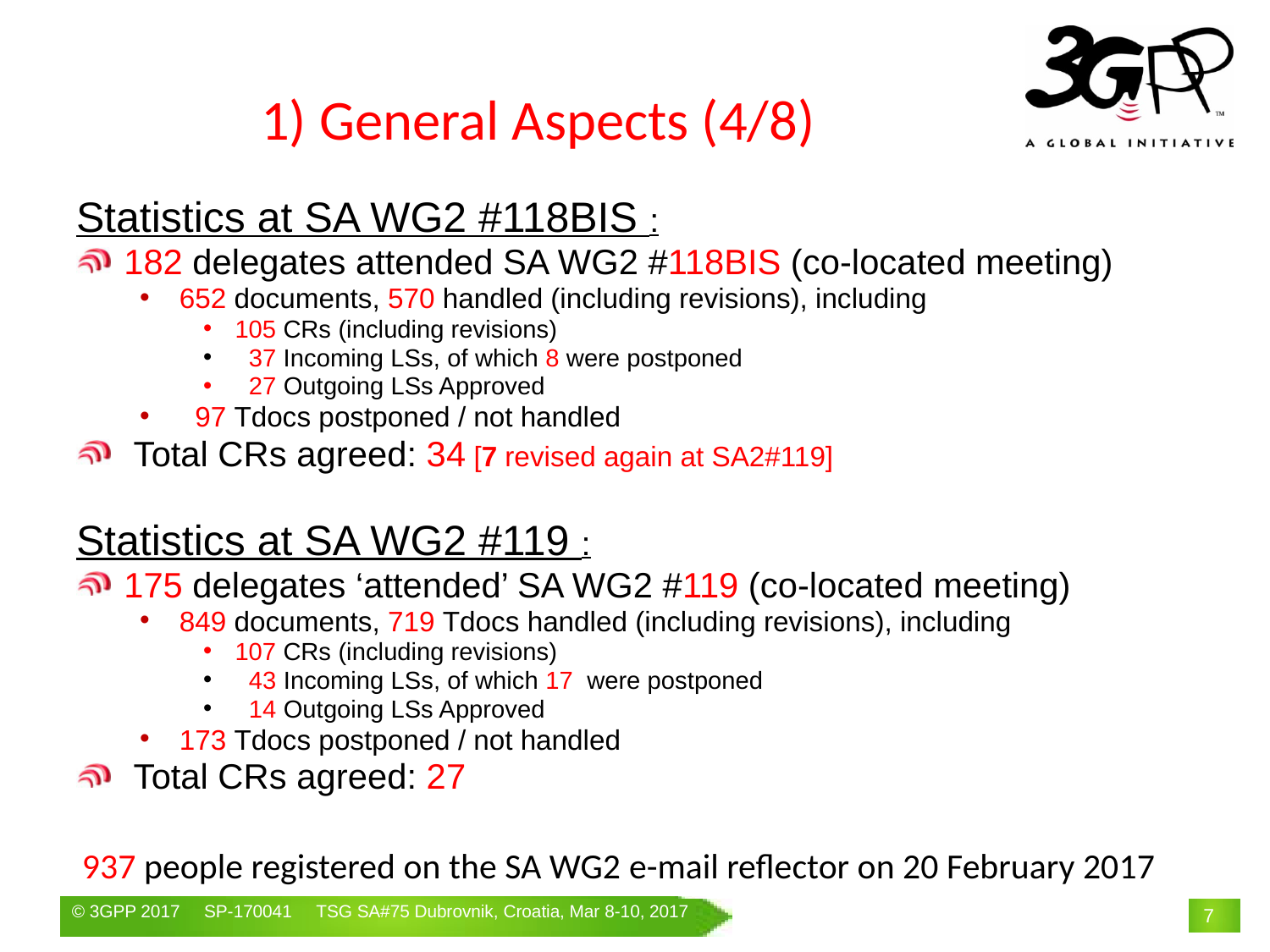

# 1) General Aspects (4/8)
Statistics at SA WG2 #118BIS :
182 delegates attended SA WG2 #118BIS (co-located meeting)
652 documents, 570 handled (including revisions), including
105 CRs (including revisions)
  37 Incoming LSs, of which 8 were postponed
  27 Outgoing LSs Approved
  97 Tdocs postponed / not handled
 Total CRs agreed: 34 [7 revised again at SA2#119]

Statistics at SA WG2 #119 :
175 delegates ‘attended’ SA WG2 #119 (co-located meeting)
849 documents, 719 Tdocs handled (including revisions), including
107 CRs (including revisions)
  43 Incoming LSs, of which 17  were postponed
  14 Outgoing LSs Approved
173 Tdocs postponed / not handled
 Total CRs agreed: 27
937 people registered on the SA WG2 e-mail reflector on 20 February 2017